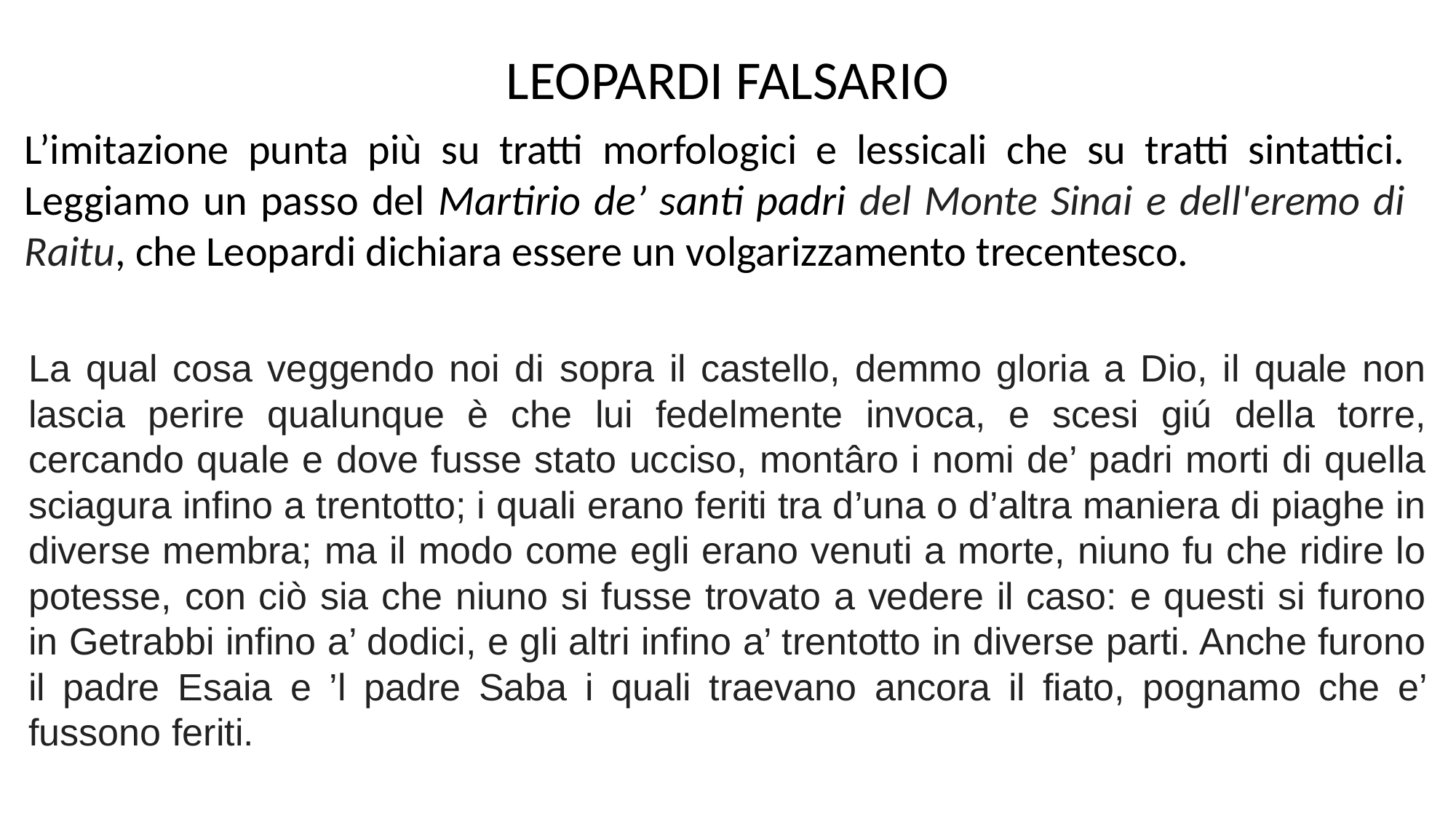

LEOPARDI FALSARIO
L’imitazione punta più su tratti morfologici e lessicali che su tratti sintattici. Leggiamo un passo del Martirio de’ santi padri del Monte Sinai e dell'eremo di Raitu, che Leopardi dichiara essere un volgarizzamento trecentesco.
La qual cosa veggendo noi di sopra il castello, demmo gloria a Dio, il quale non lascia perire qualunque è che lui fedelmente invoca, e scesi giú della torre, cercando quale e dove fusse stato ucciso, montâro i nomi de’ padri morti di quella sciagura infino a trentotto; i quali erano feriti tra d’una o d’altra maniera di piaghe in diverse membra; ma il modo come egli erano venuti a morte, niuno fu che ridire lo potesse, con ciò sia che niuno si fusse trovato a vedere il caso: e questi si furono in Getrabbi infino a’ dodici, e gli altri infino a’ trentotto in diverse parti. Anche furono il padre Esaia e ’l padre Saba i quali traevano ancora il fiato, pognamo che e’ fussono feriti.